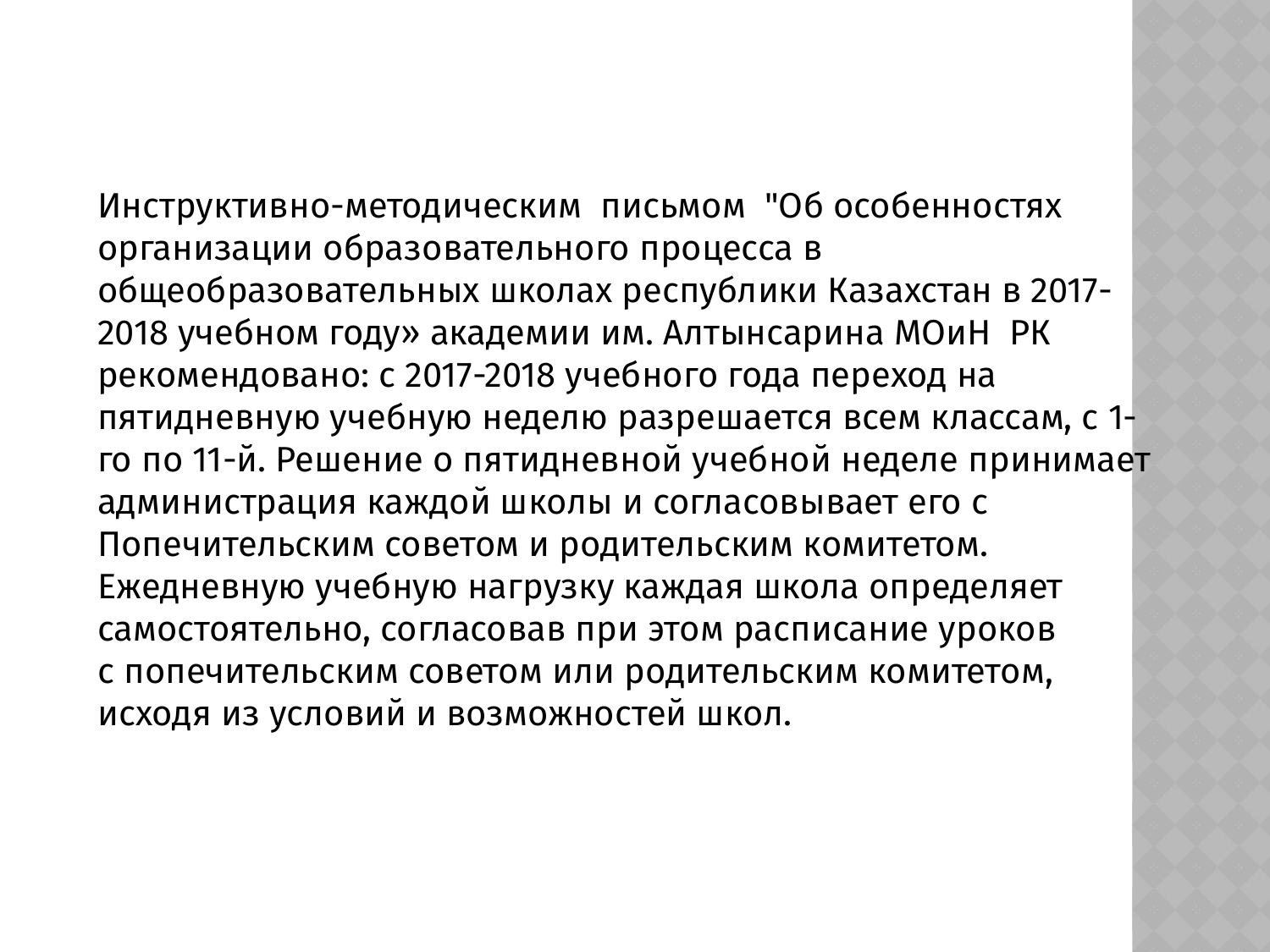

Инструктивно-методическим  письмом  "Об особенностях организации образовательного процесса в общеобразовательных школах республики Казахстан в 2017-2018 учебном году» академии им. Алтынсарина МОиН  РК  рекомендовано: с 2017-2018 учебного года переход на пятидневную учебную неделю разрешается всем классам, с 1-го по 11-й. Решение о пятидневной учебной неделе принимает администрация каждой школы и согласовывает его с Попечительским советом и родительским комитетом.
Ежедневную учебную нагрузку каждая школа определяет самостоятельно, согласовав при этом расписание уроков с попечительским советом или родительским комитетом,  исходя из условий и возможностей школ.